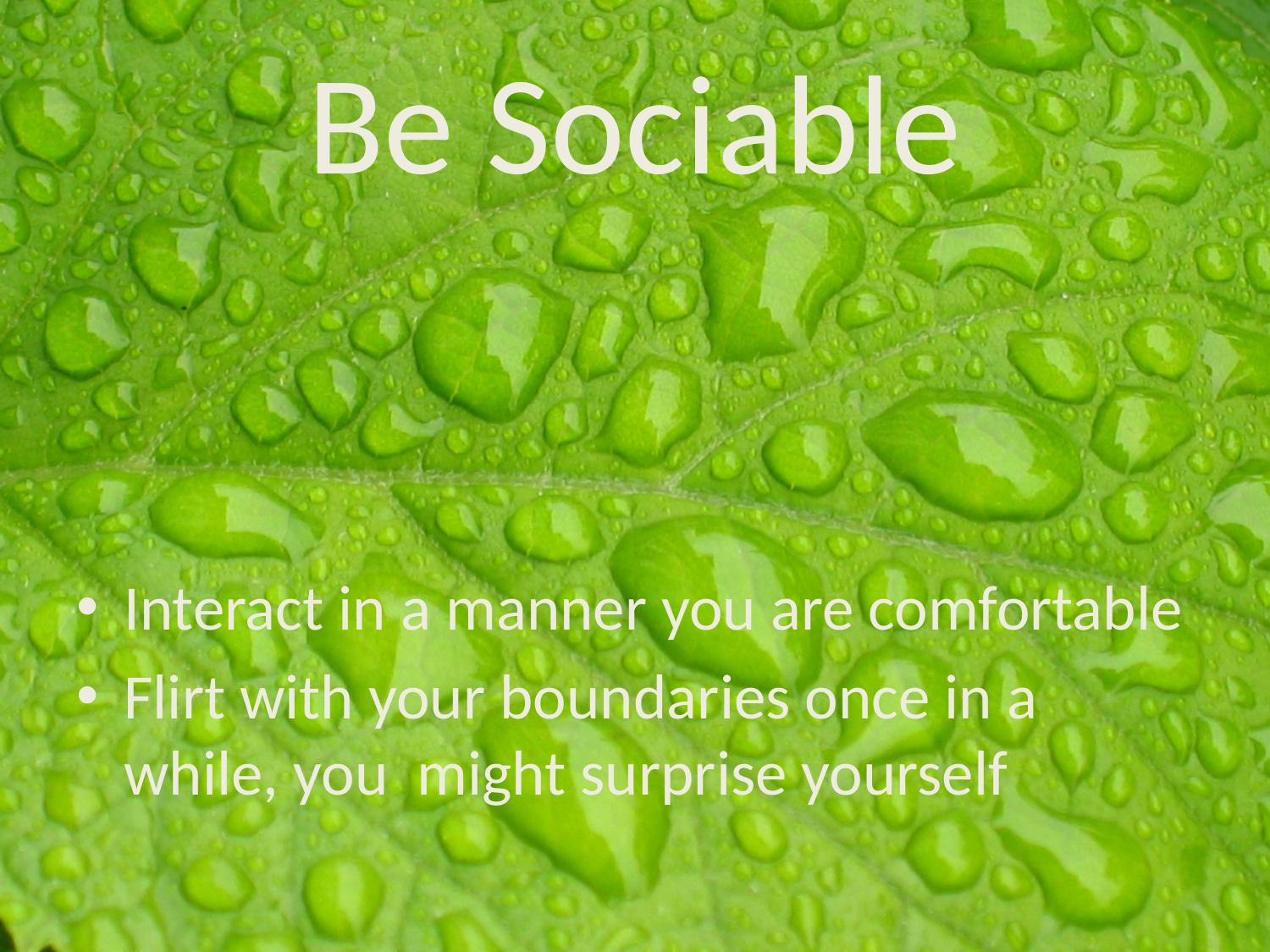

# Be Sociable
Interact in a manner you are comfortable
Flirt with your boundaries once in a while, you  might surprise yourself